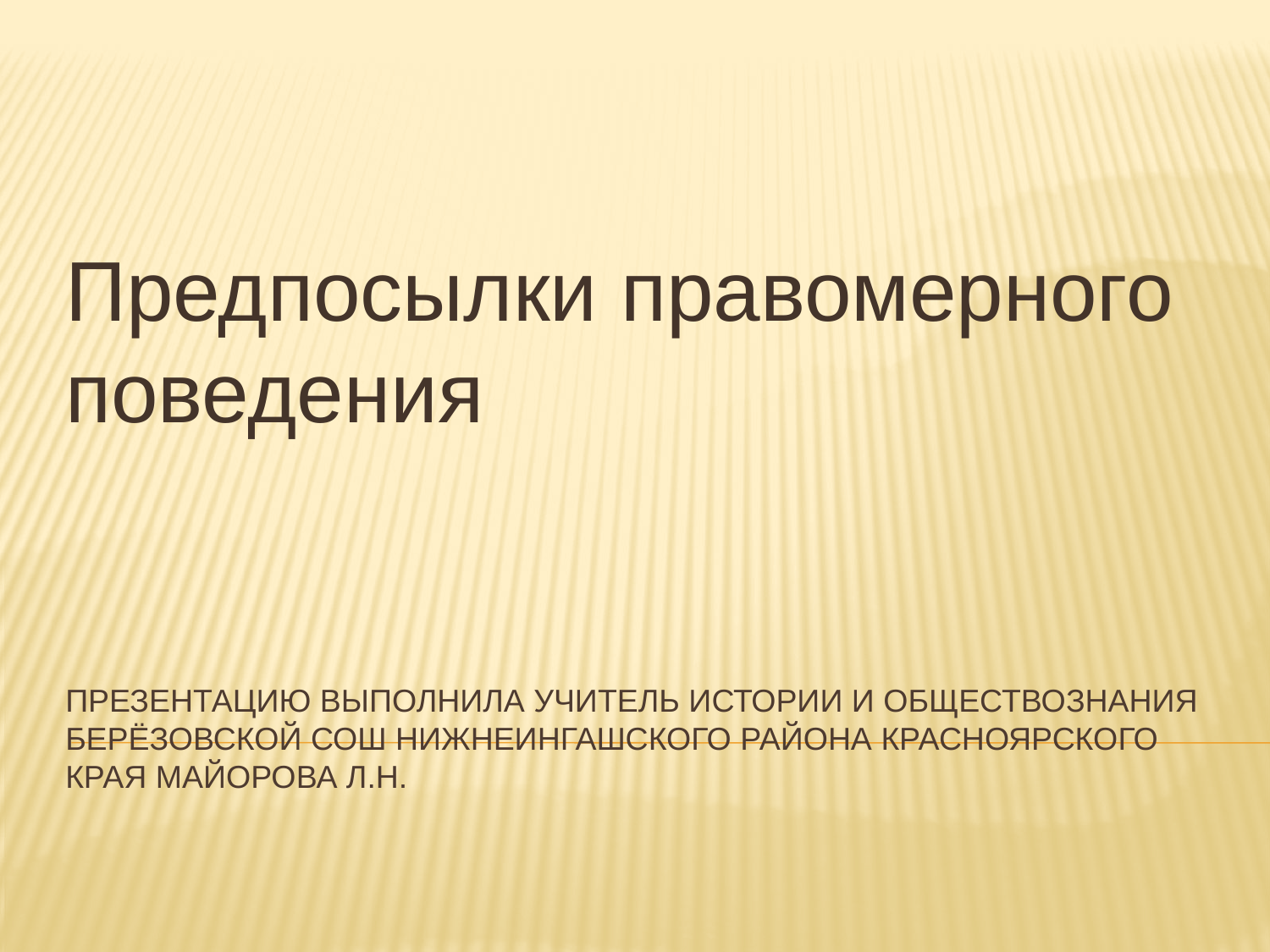

Предпосылки правомерного поведения
# Презентацию выполнила учитель истории и обществознания Берёзовской СОШ Нижнеингашского района Красноярского края Майорова Л.Н.